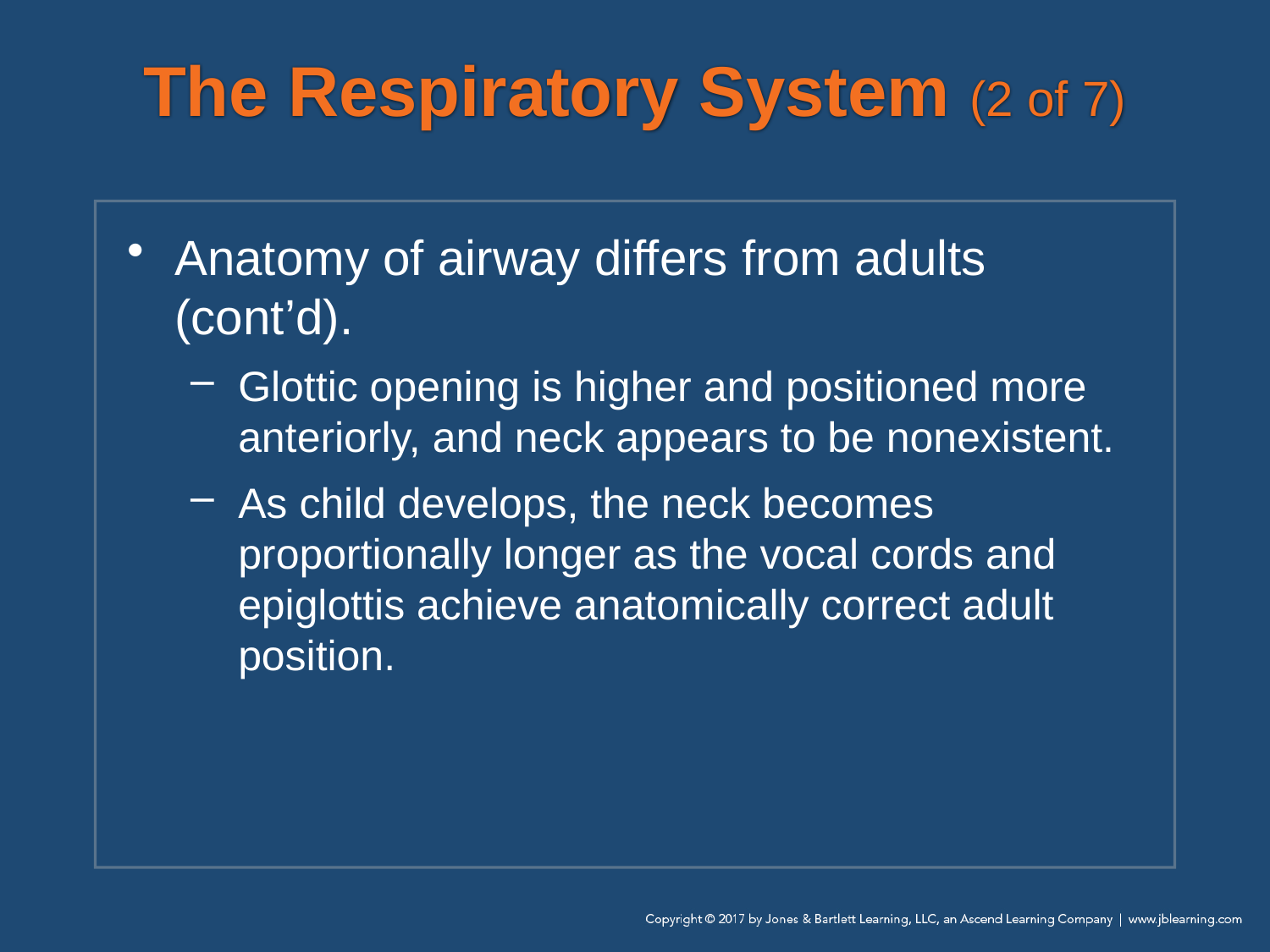

# The Respiratory System (2 of 7)
Anatomy of airway differs from adults (cont’d).
Glottic opening is higher and positioned more anteriorly, and neck appears to be nonexistent.
As child develops, the neck becomes proportionally longer as the vocal cords and epiglottis achieve anatomically correct adult position.